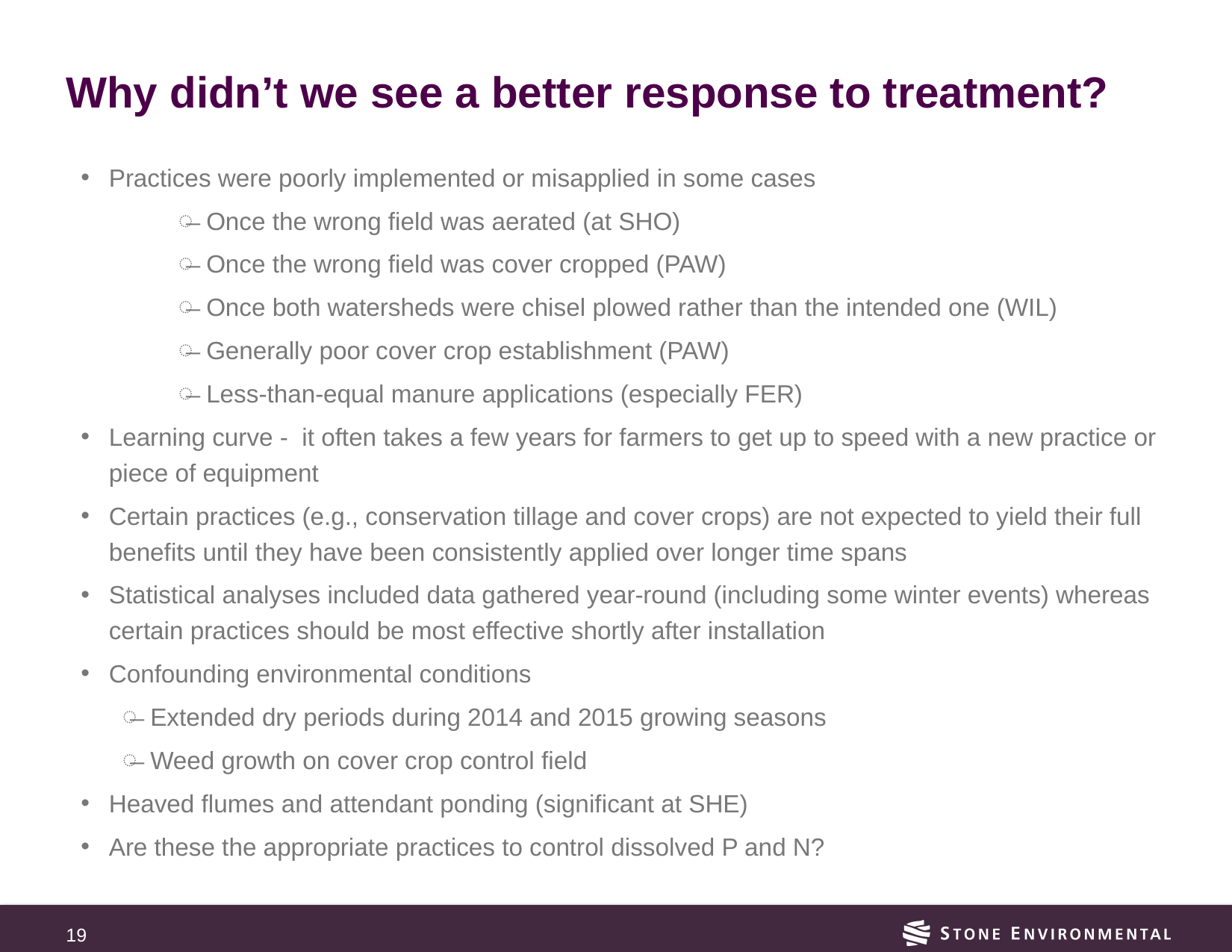

# Why didn’t we see a better response to treatment?
Practices were poorly implemented or misapplied in some cases
Once the wrong field was aerated (at SHO)
Once the wrong field was cover cropped (PAW)
Once both watersheds were chisel plowed rather than the intended one (WIL)
Generally poor cover crop establishment (PAW)
Less-than-equal manure applications (especially FER)
Learning curve -  it often takes a few years for farmers to get up to speed with a new practice or piece of equipment
Certain practices (e.g., conservation tillage and cover crops) are not expected to yield their full benefits until they have been consistently applied over longer time spans
Statistical analyses included data gathered year-round (including some winter events) whereas certain practices should be most effective shortly after installation
Confounding environmental conditions
Extended dry periods during 2014 and 2015 growing seasons
Weed growth on cover crop control field
Heaved flumes and attendant ponding (significant at SHE)
Are these the appropriate practices to control dissolved P and N?